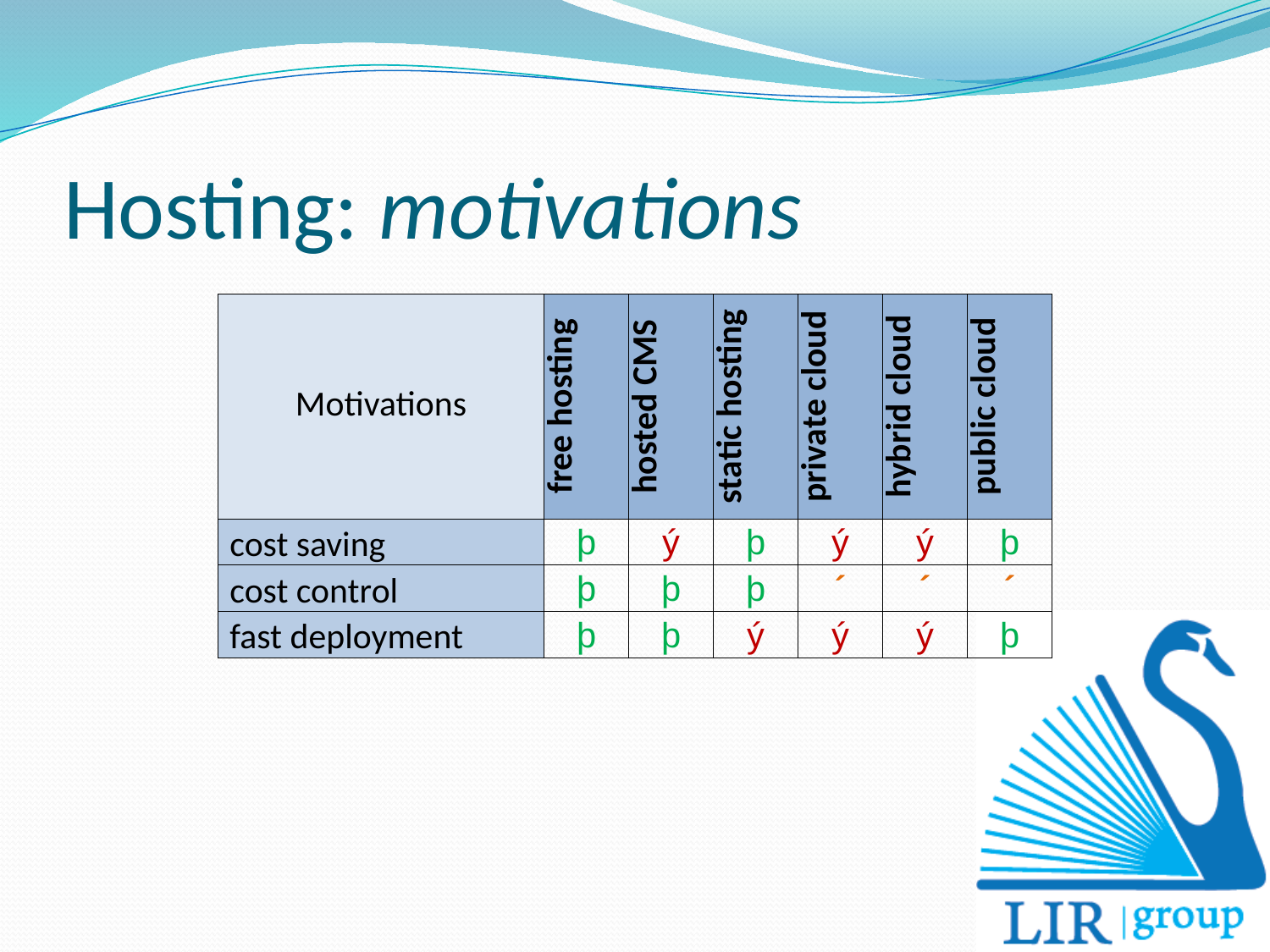

# Hosting: motivations
| Motivations | free hosting | hosted CMS | static hosting | private cloud | hybrid cloud | public cloud |
| --- | --- | --- | --- | --- | --- | --- |
| cost saving | þ | ý | þ | ý | ý | þ |
| cost control | þ | þ | þ | ´ | ´ | ´ |
| fast deployment | þ | þ | ý | ý | ý | þ |